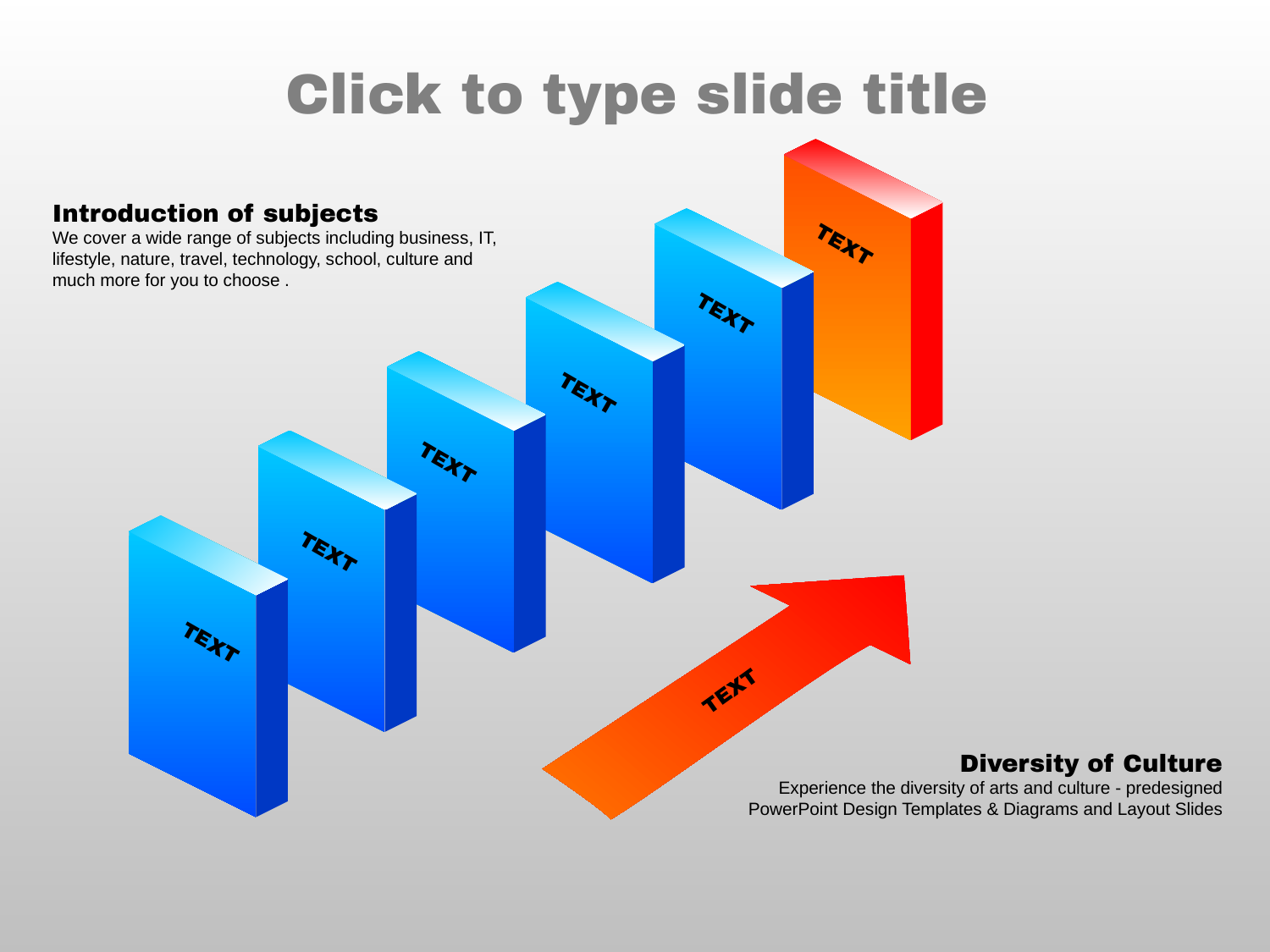

Click to type slide title

Introduction of subjects
We cover a wide range of subjects including business, IT,
lifestyle, nature, travel, technology, school, culture and
much more for you to choose .
TEXT
TEXT
TEXT
TEXT
TEXT
TEXT
TEXT
Diversity of Culture
Experience the diversity of arts and culture - predesigned PowerPoint Design Templates & Diagrams and Layout Slides